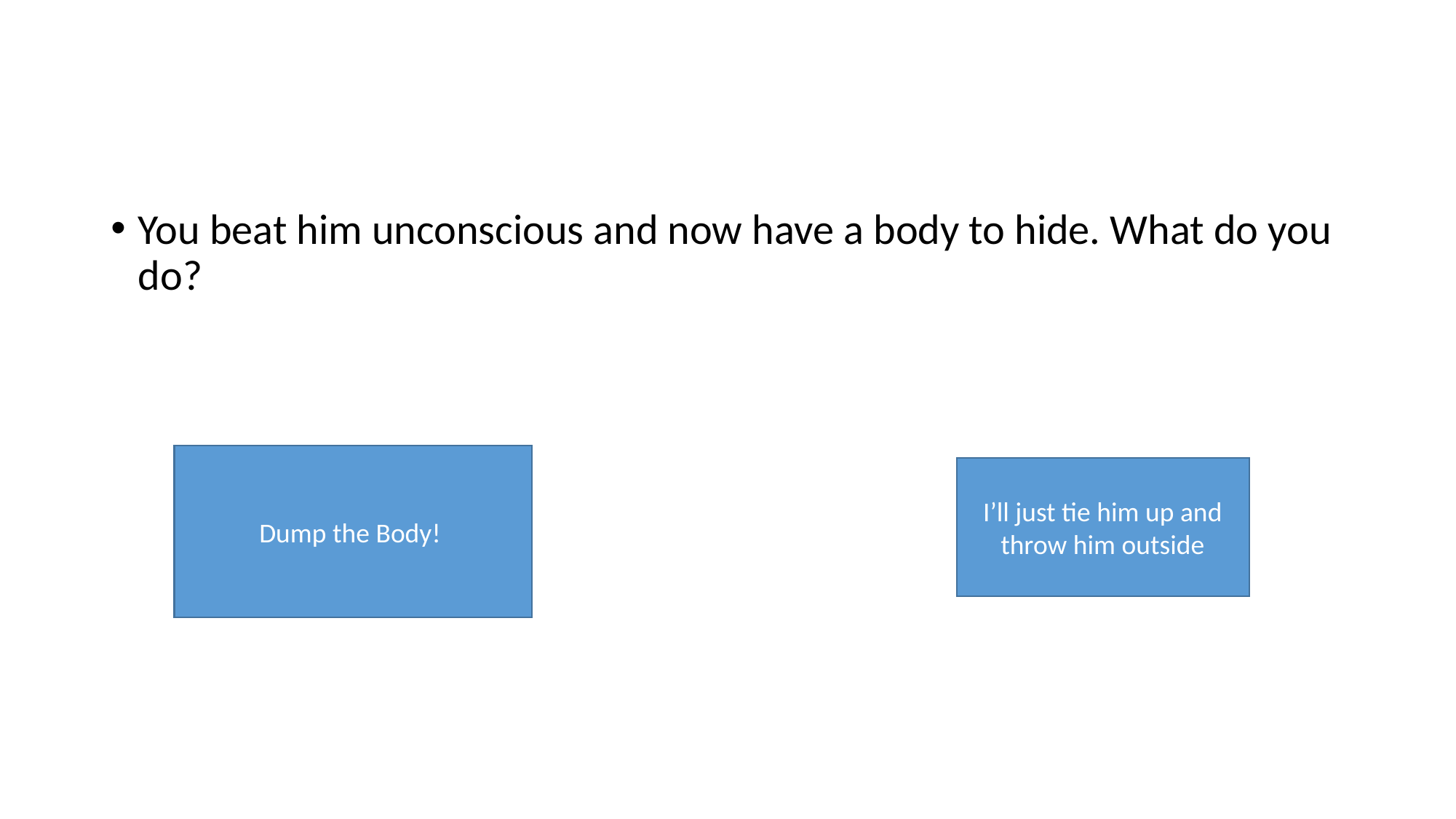

#
You beat him unconscious and now have a body to hide. What do you do?
Dump the Body!
I’ll just tie him up and throw him outside